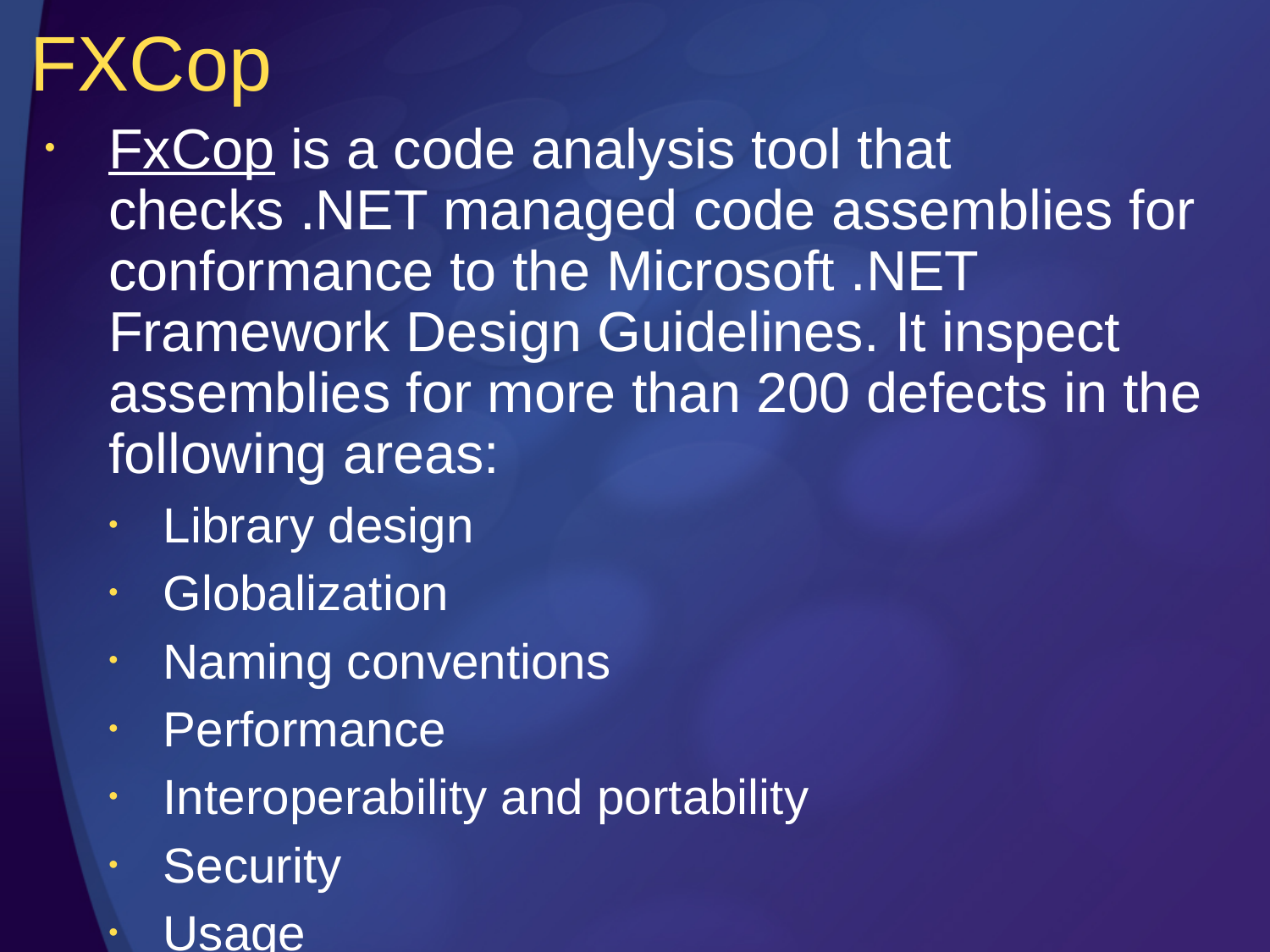

# FXCop
FxCop is a code analysis tool that checks .NET managed code assemblies for conformance to the Microsoft .NET Framework Design Guidelines. It inspect assemblies for more than 200 defects in the following areas:
Library design
Globalization
Naming conventions
Performance
Interoperability and portability
Security
Usage